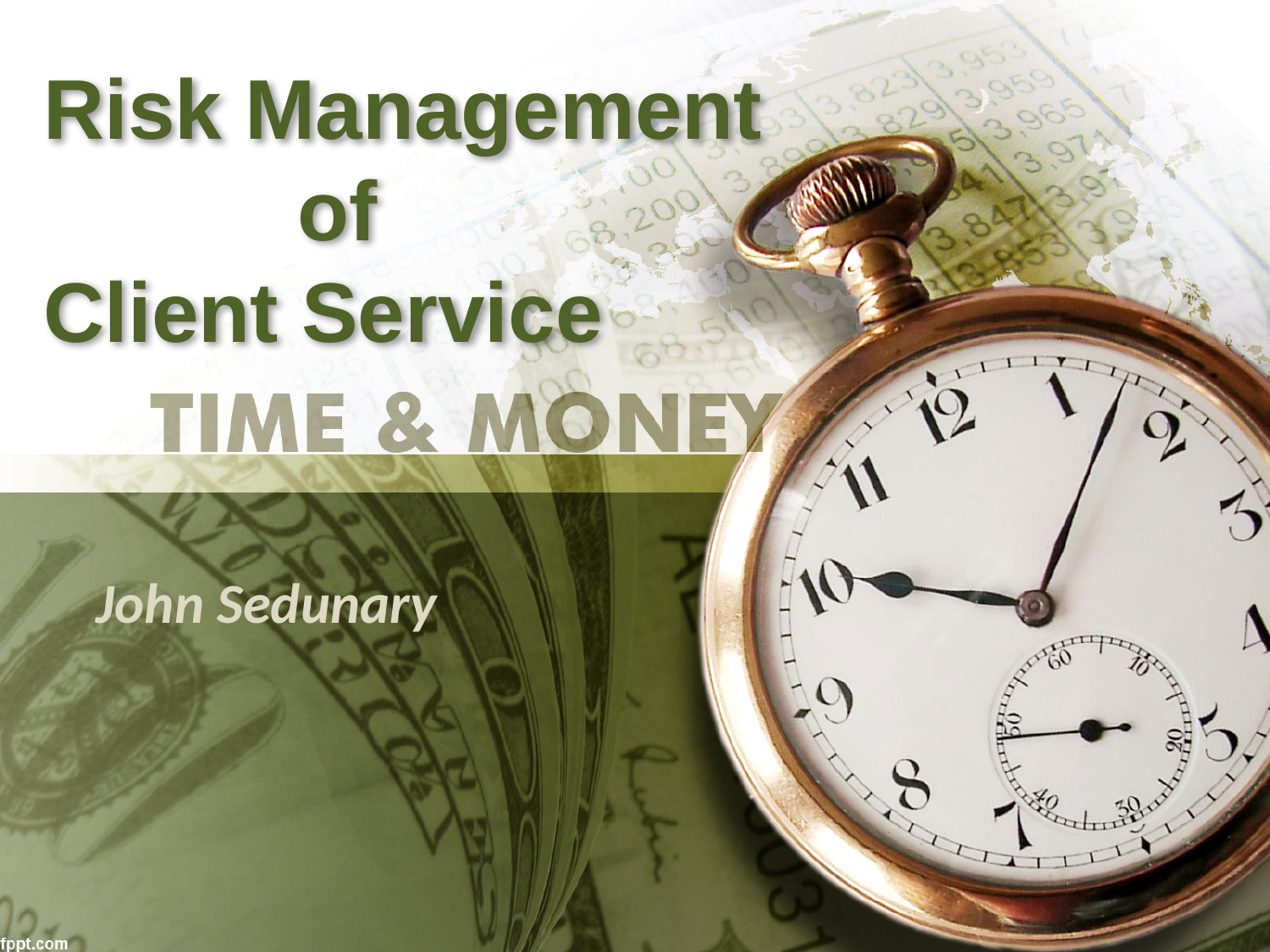

# Risk Management of Client Service
John Sedunary